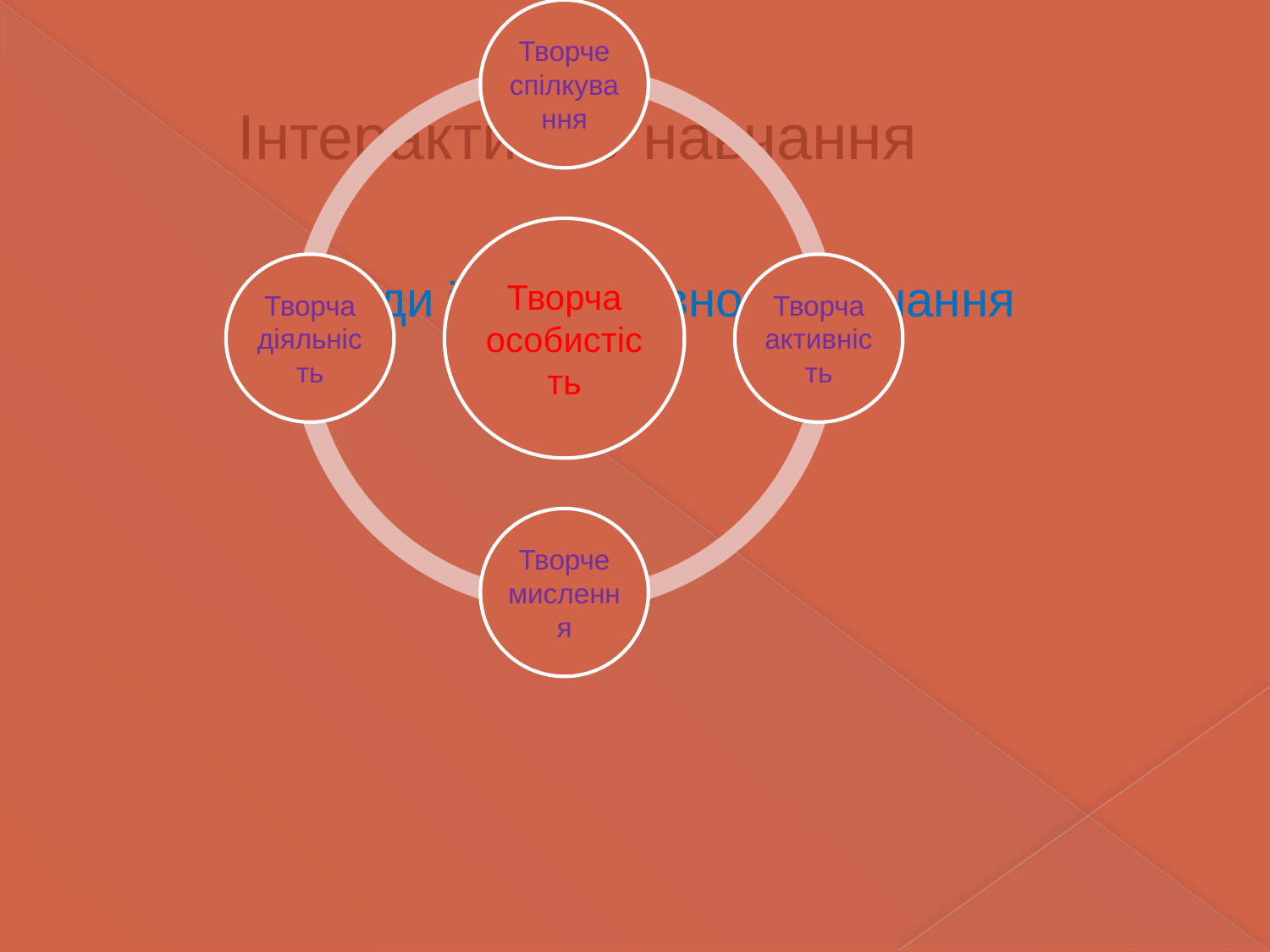

# Інтерактивне навчання
Творча особистість
Творче спілкування
Творча активність
Творче мислення
Творча діяльність
         Методи інтерактивного навчання